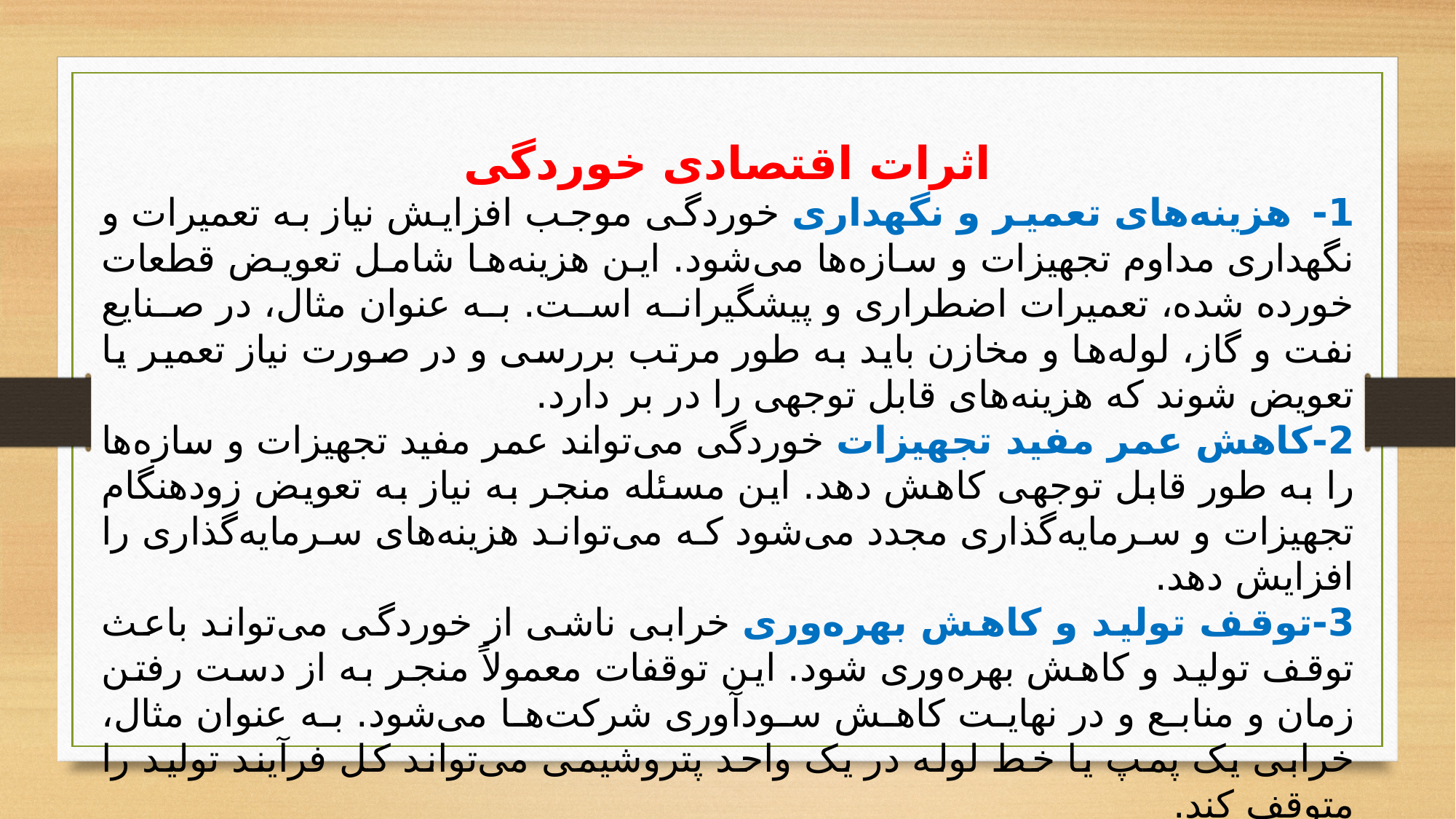

اثرات اقتصادی خوردگی
1- هزینه‌های تعمیر و نگهداری خوردگی موجب افزایش نیاز به تعمیرات و نگهداری مداوم تجهیزات و سازه‌ها می‌شود. این هزینه‌ها شامل تعویض قطعات خورده شده، تعمیرات اضطراری و پیشگیرانه است. به عنوان مثال، در صنایع نفت و گاز، لوله‌ها و مخازن باید به طور مرتب بررسی و در صورت نیاز تعمیر یا تعویض شوند که هزینه‌های قابل توجهی را در بر دارد.
2-کاهش عمر مفید تجهیزات خوردگی می‌تواند عمر مفید تجهیزات و سازه‌ها را به طور قابل توجهی کاهش دهد. این مسئله منجر به نیاز به تعویض زودهنگام تجهیزات و سرمایه‌گذاری مجدد می‌شود که می‌تواند هزینه‌های سرمایه‌گذاری را افزایش دهد.
3-توقف تولید و کاهش بهره‌وری خرابی ناشی از خوردگی می‌تواند باعث توقف تولید و کاهش بهره‌وری شود. این توقفات معمولاً منجر به از دست رفتن زمان و منابع و در نهایت کاهش سودآوری شرکت‌ها می‌شود. به عنوان مثال، خرابی یک پمپ یا خط لوله در یک واحد پتروشیمی می‌تواند کل فرآیند تولید را متوقف کند.